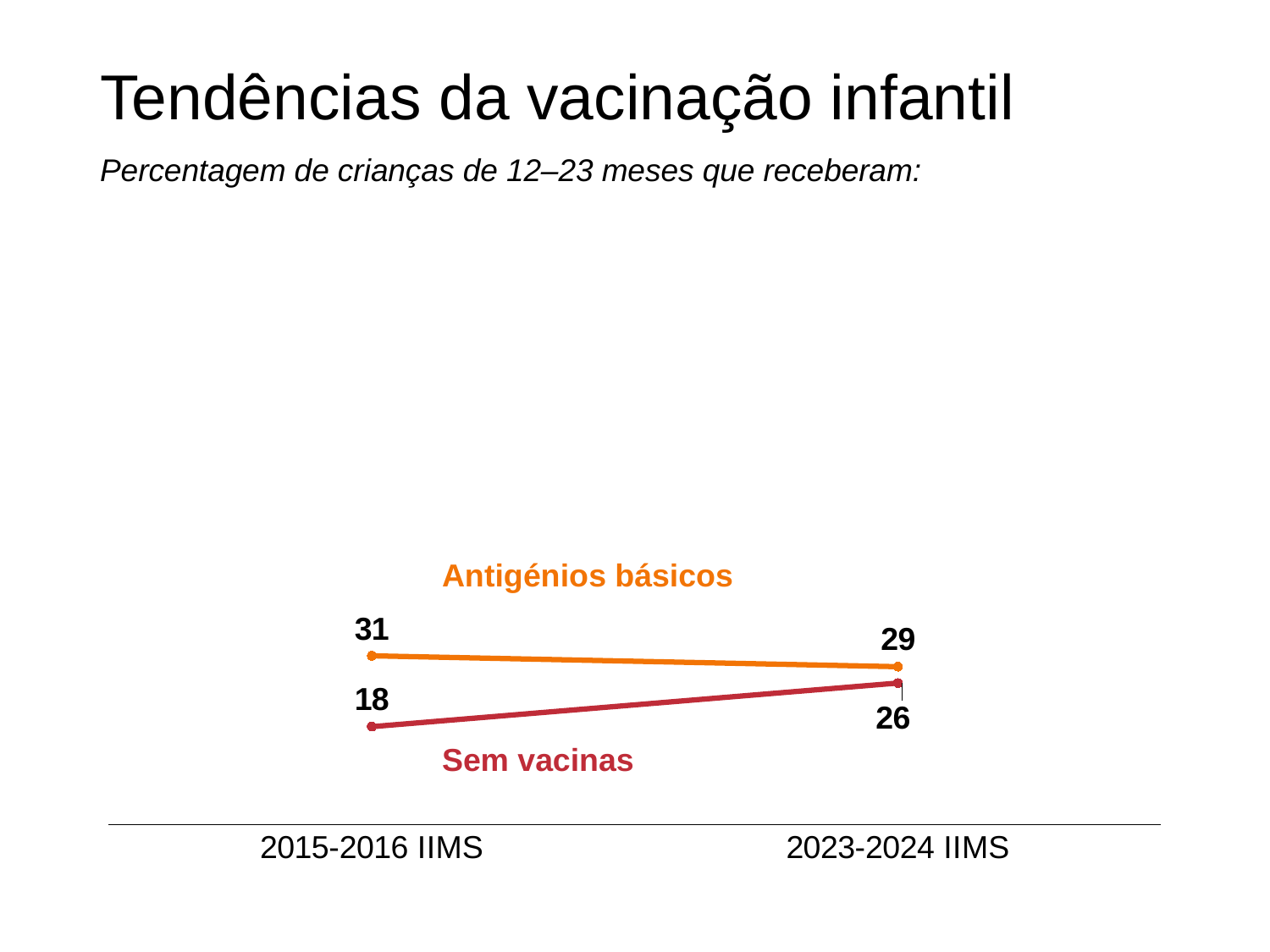

# Tendências da vacinação infantil
Percentagem de crianças de 12–23 meses que receberam:

### Chart

| Category | All basic antigens | No vaccinations |
|---|---|---|
| 2015-2016 IIMS | 31.0 | 18.0 |
| 2023-2024 IIMS | 29.0 | 26.0 |
Antigénios básicos
Sem vacinas